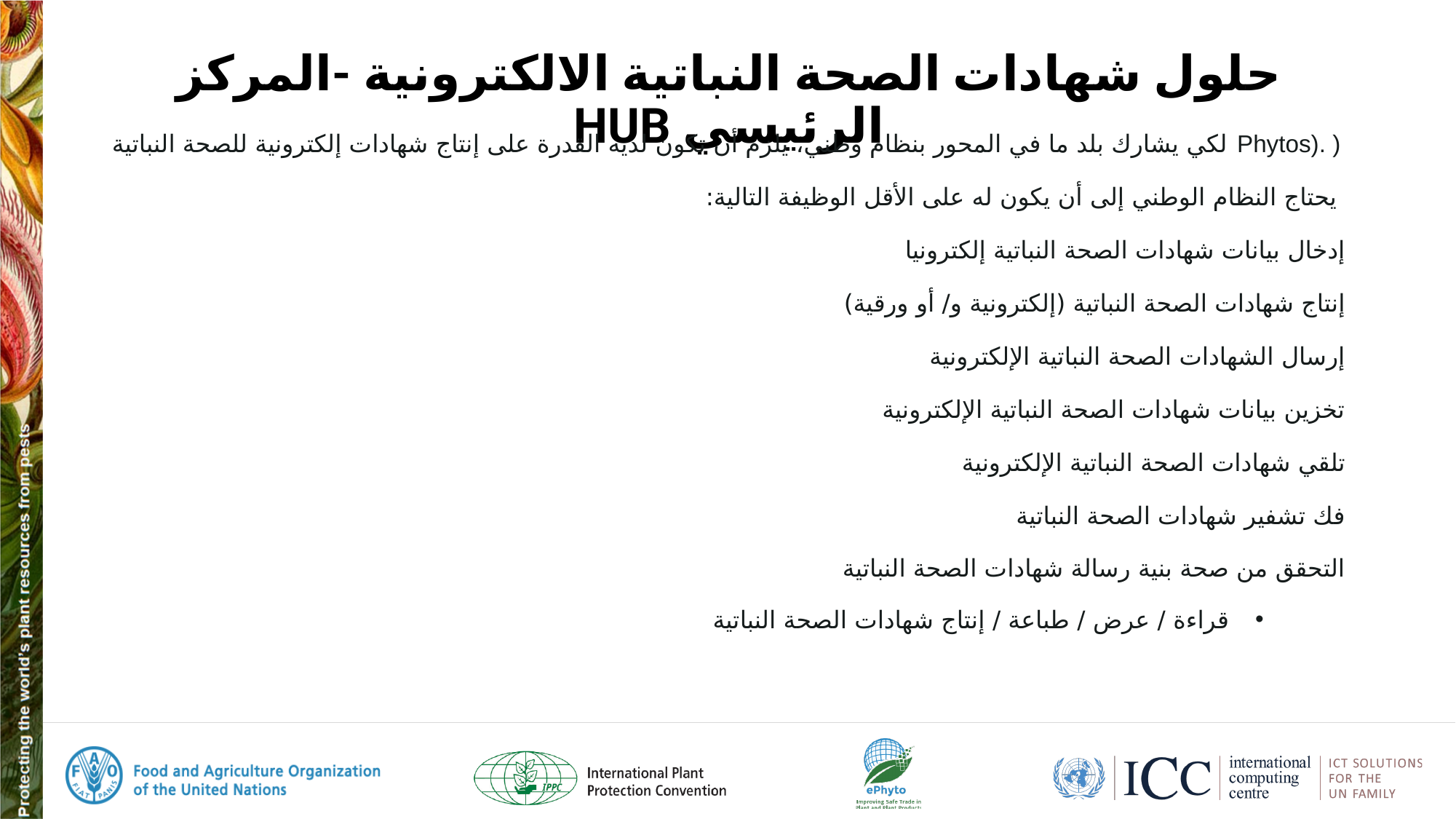

# حلول شهادات الصحة النباتية الالكترونية -المركز الرئيسي HUB
لكي يشارك بلد ما في المحور بنظام وطني، يلزم أن تكون لديه القدرة على إنتاج شهادات إلكترونية للصحة النباتية Phytos). )
 يحتاج النظام الوطني إلى أن يكون له على الأقل الوظيفة التالية:
إدخال بيانات شهادات الصحة النباتية إلكترونيا
إنتاج شهادات الصحة النباتية (إلكترونية و/ أو ورقية)
إرسال الشهادات الصحة النباتية الإلكترونية
تخزين بيانات شهادات الصحة النباتية الإلكترونية
تلقي شهادات الصحة النباتية الإلكترونية
فك تشفير شهادات الصحة النباتية
التحقق من صحة بنية رسالة شهادات الصحة النباتية
قراءة / عرض / طباعة / إنتاج شهادات الصحة النباتية